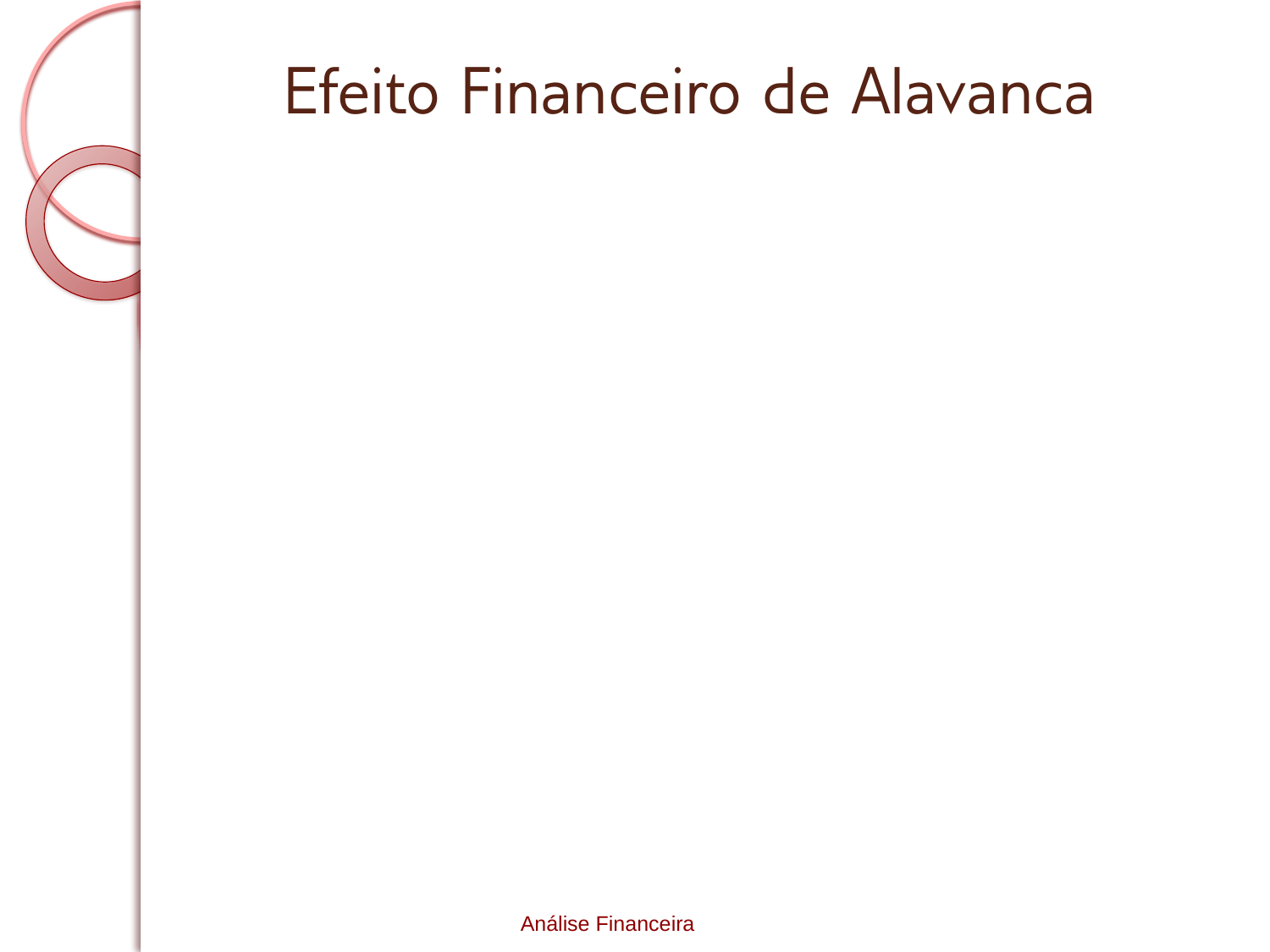

# Efeito Financeiro de Alavanca

Análise Financeira